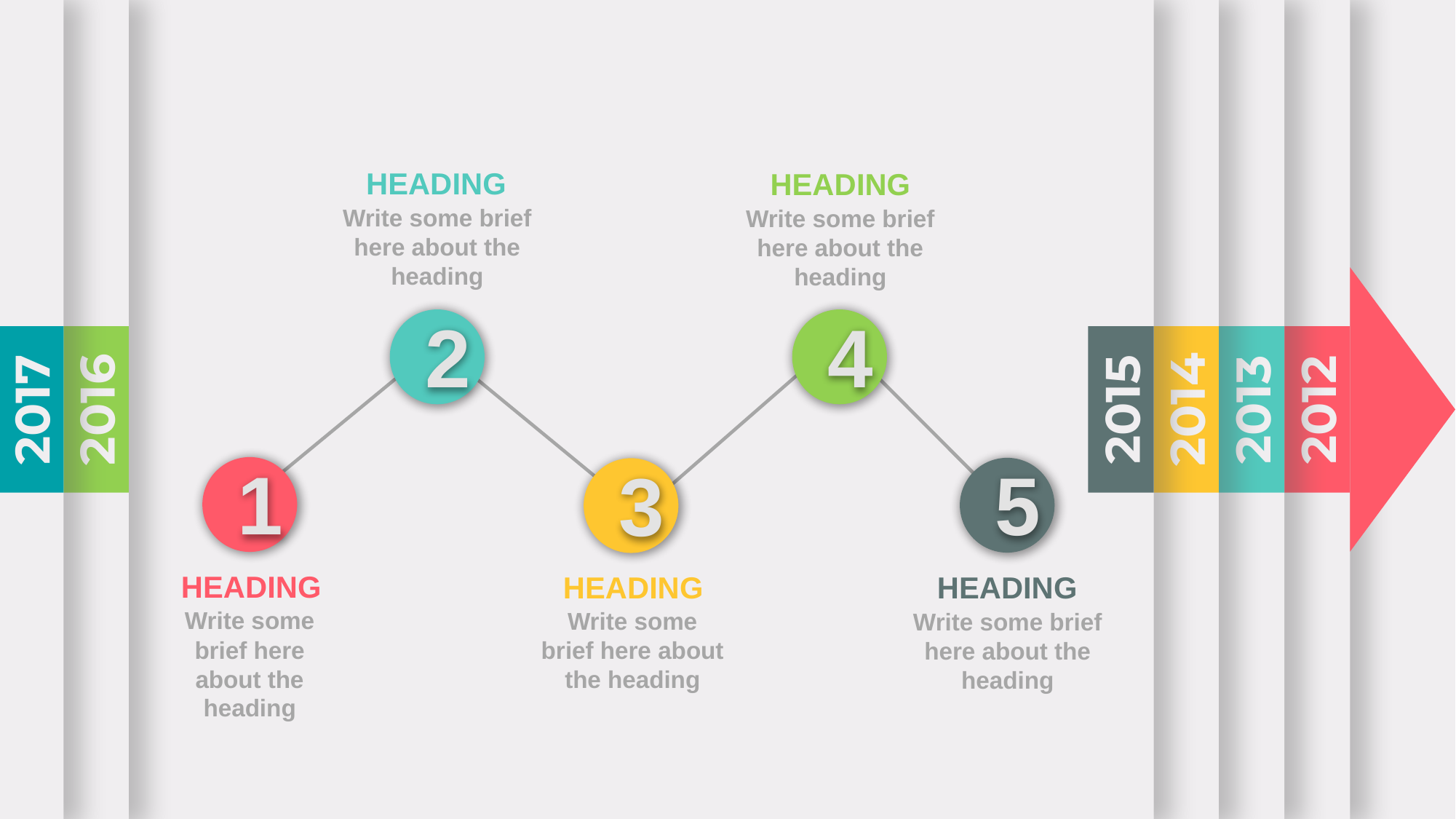

2017

2016

2015

2014

2013

2012
HEADING
Write some brief here about the heading
HEADING
Write some brief here about the heading
2
4

1
5
3

HEADING
Write some brief here about the heading
HEADING
Write some brief here about the heading
HEADING
Write some brief here about the heading